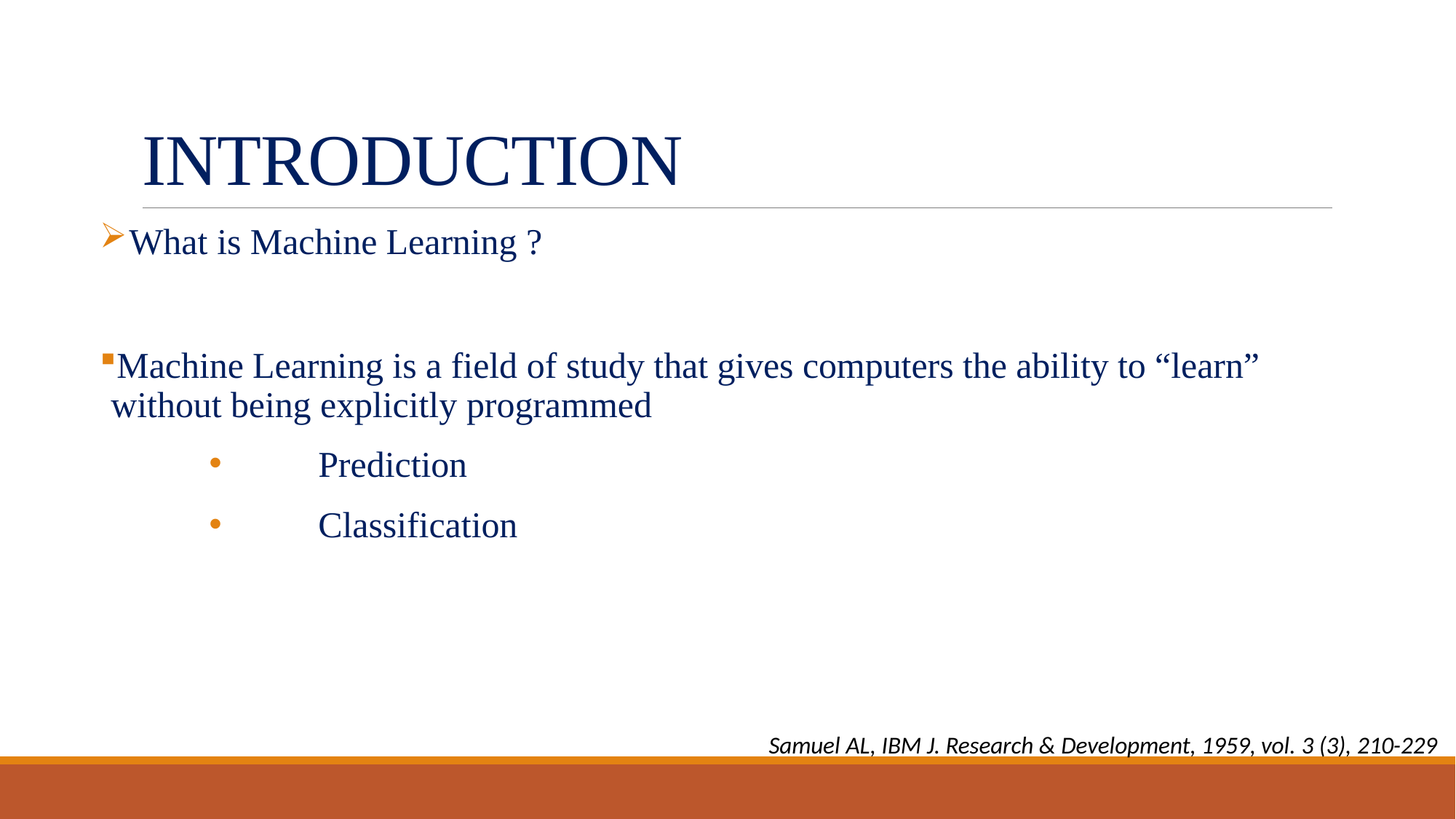

# INTRODUCTION
What is Machine Learning ?

Machine Learning is a field of study that gives computers the ability to “learn”  without being explicitly programmed
Prediction
Classification
Samuel AL, IBM J. Research & Development, 1959, vol. 3 (3), 210-229